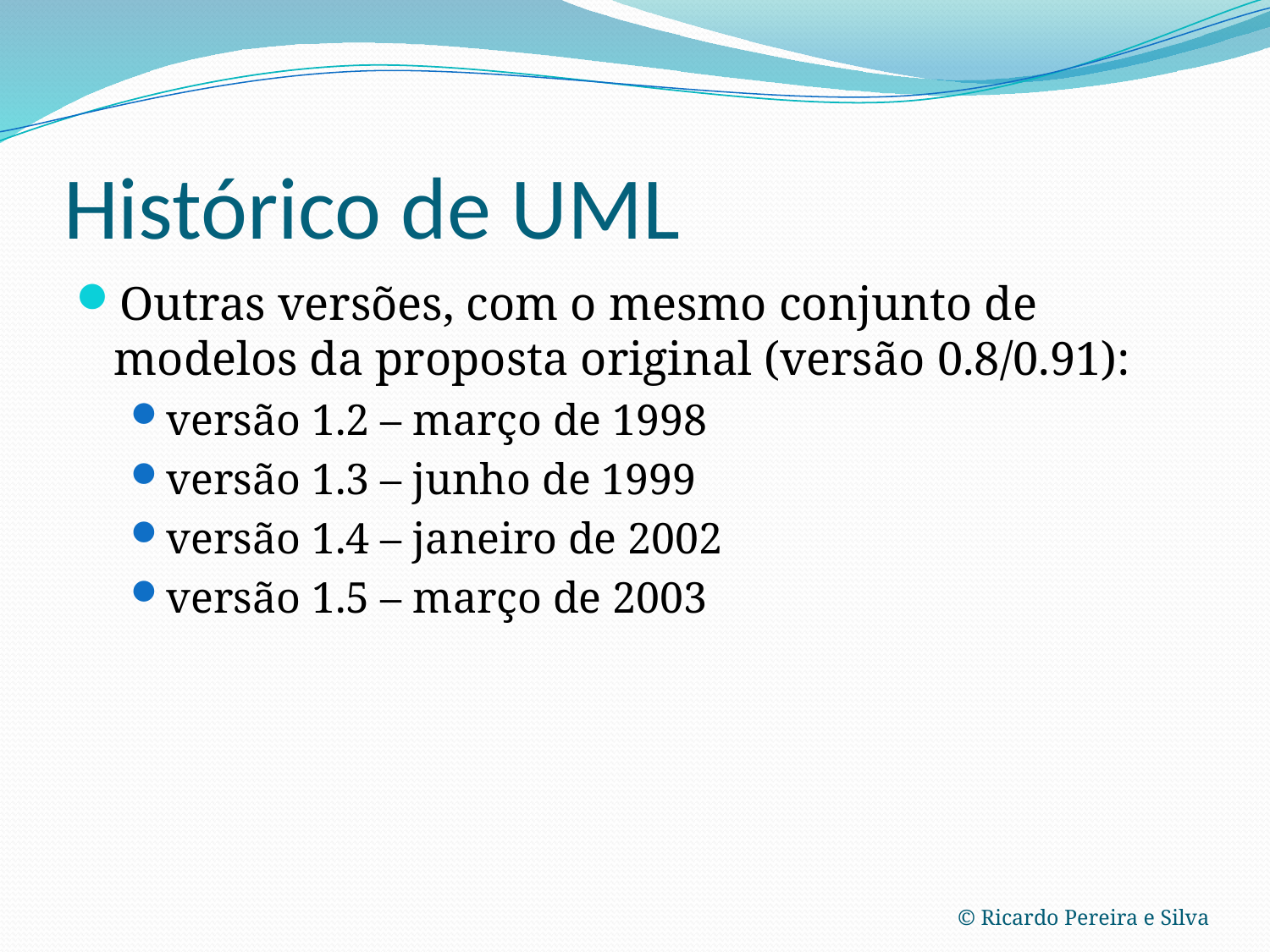

# Histórico de UML
Outras versões, com o mesmo conjunto de modelos da proposta original (versão 0.8/0.91):
versão 1.2 – março de 1998
versão 1.3 – junho de 1999
versão 1.4 – janeiro de 2002
versão 1.5 – março de 2003

© Ricardo Pereira e Silva